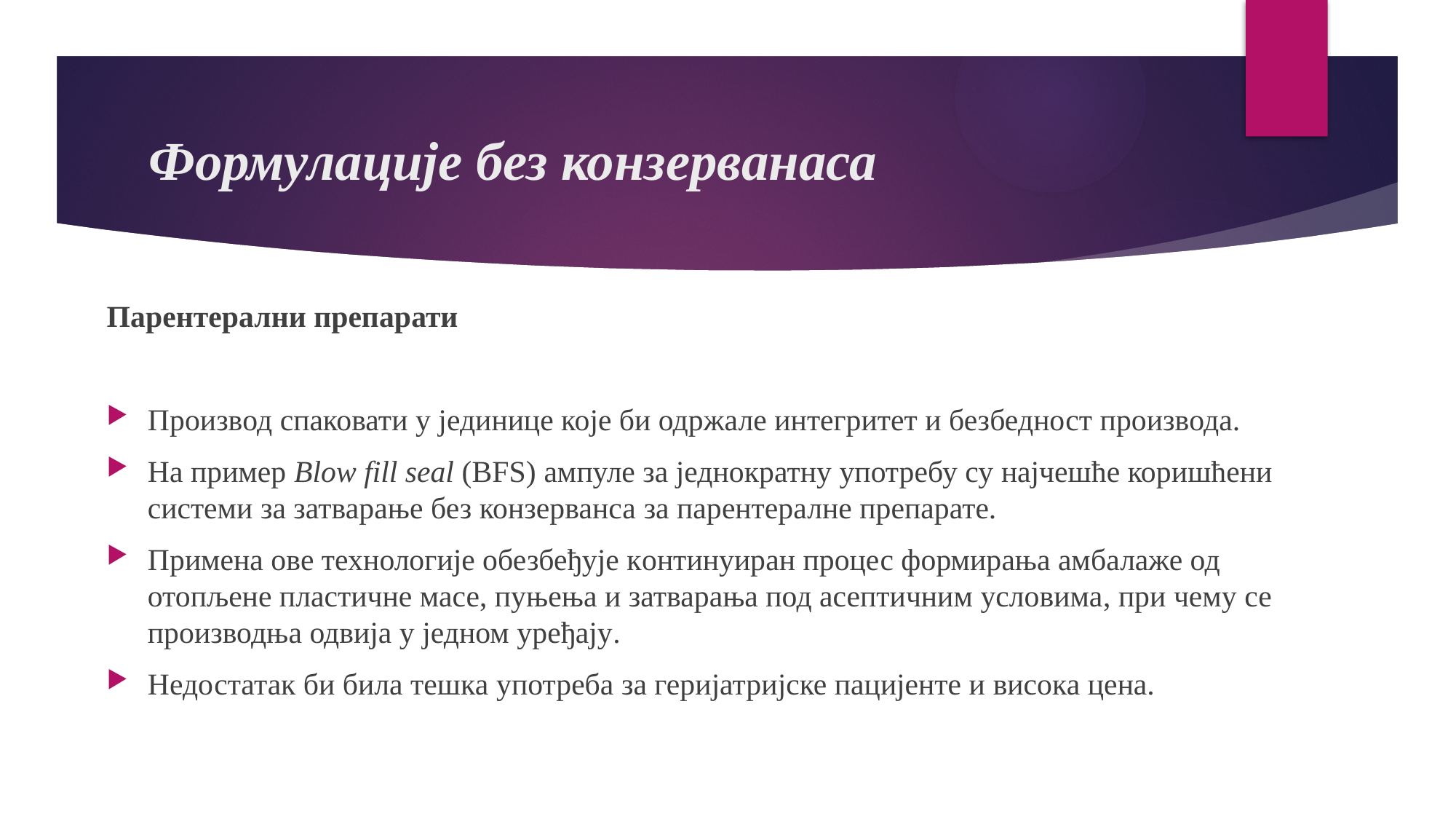

# Формулације без конзерванаса
Парентерални препарати

Производ спаковати у јединице које би одржале интегритет и безбедност производа.
На пример Blow fill seal (BFS) ампуле за једнократну употребу су најчешће коришћени системи за затварање без конзерванса за парентералне препарате.
Примена ове технологије обезбеђује континуиран процес формирања амбалаже од отопљене пластичне масе, пуњења и затварања под асептичним условима, при чему се производња одвија у једном уређају.
Недостатак би била тешка употреба за геријатријске пацијенте и висока цена.